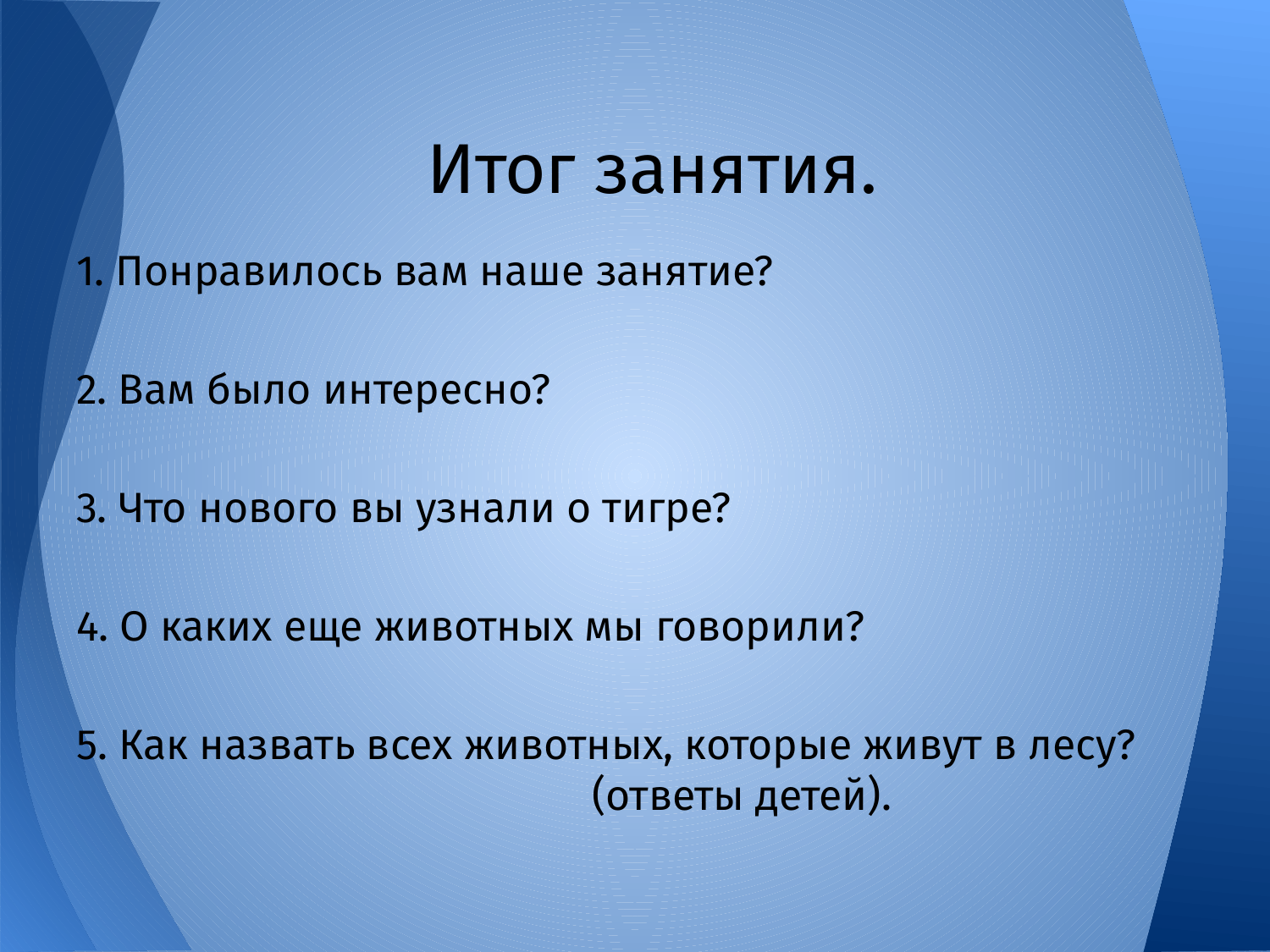

# Итог занятия.
1. Понравилось вам наше занятие?

2. Вам было интересно?

3. Что нового вы узнали о тигре?

4. О каких еще животных мы говорили?

5. Как назвать всех животных, которые живут в лесу?
                                              (ответы детей).